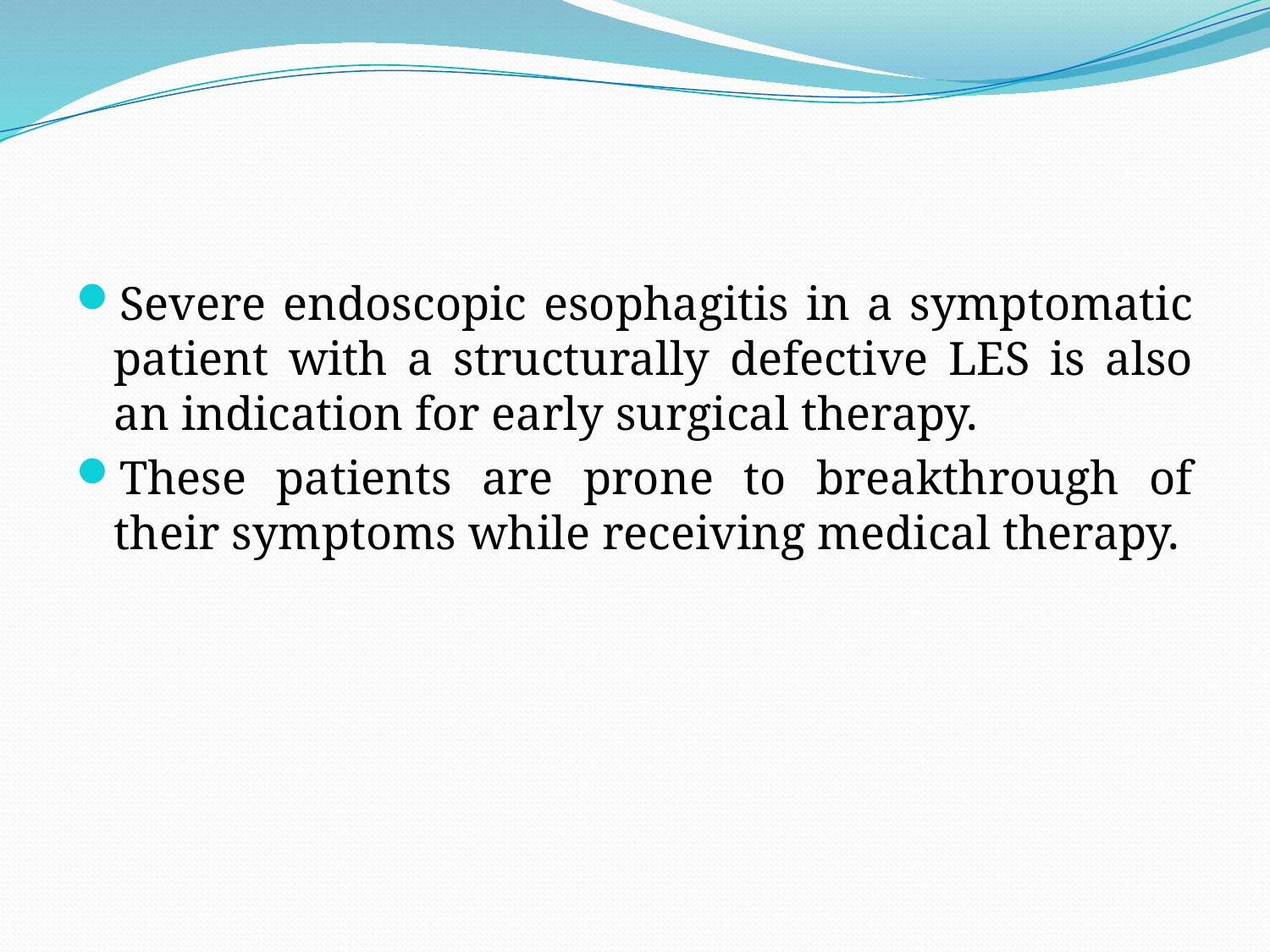

#
Severe endoscopic esophagitis in a symptomatic patient with a structurally defective LES is also an indication for early surgical therapy.
These patients are prone to breakthrough of their symptoms while receiving medical therapy.